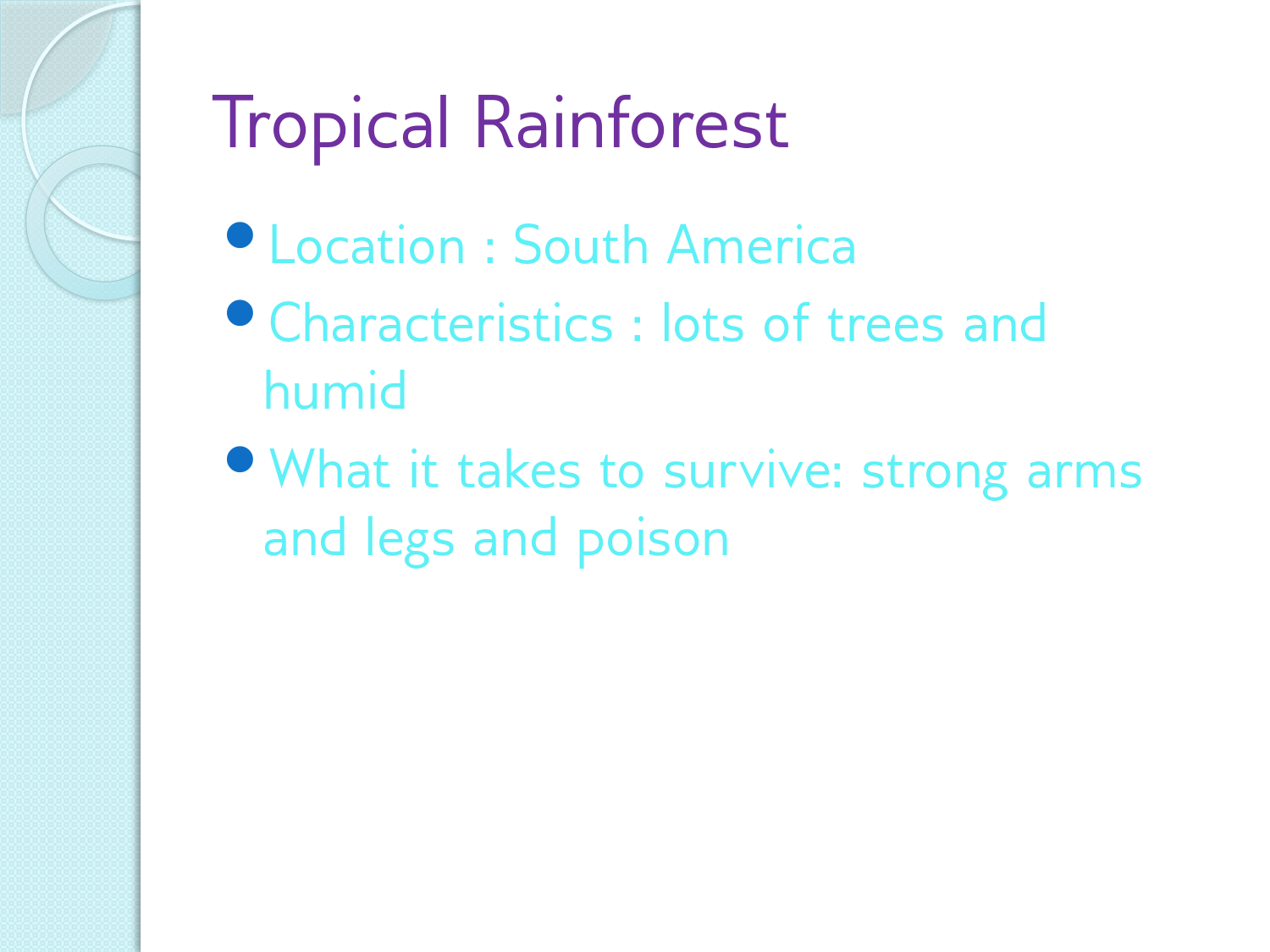

# Tropical Rainforest
Location : South America
Characteristics : lots of trees and  humid
What it takes to survive: strong arms and legs and poison